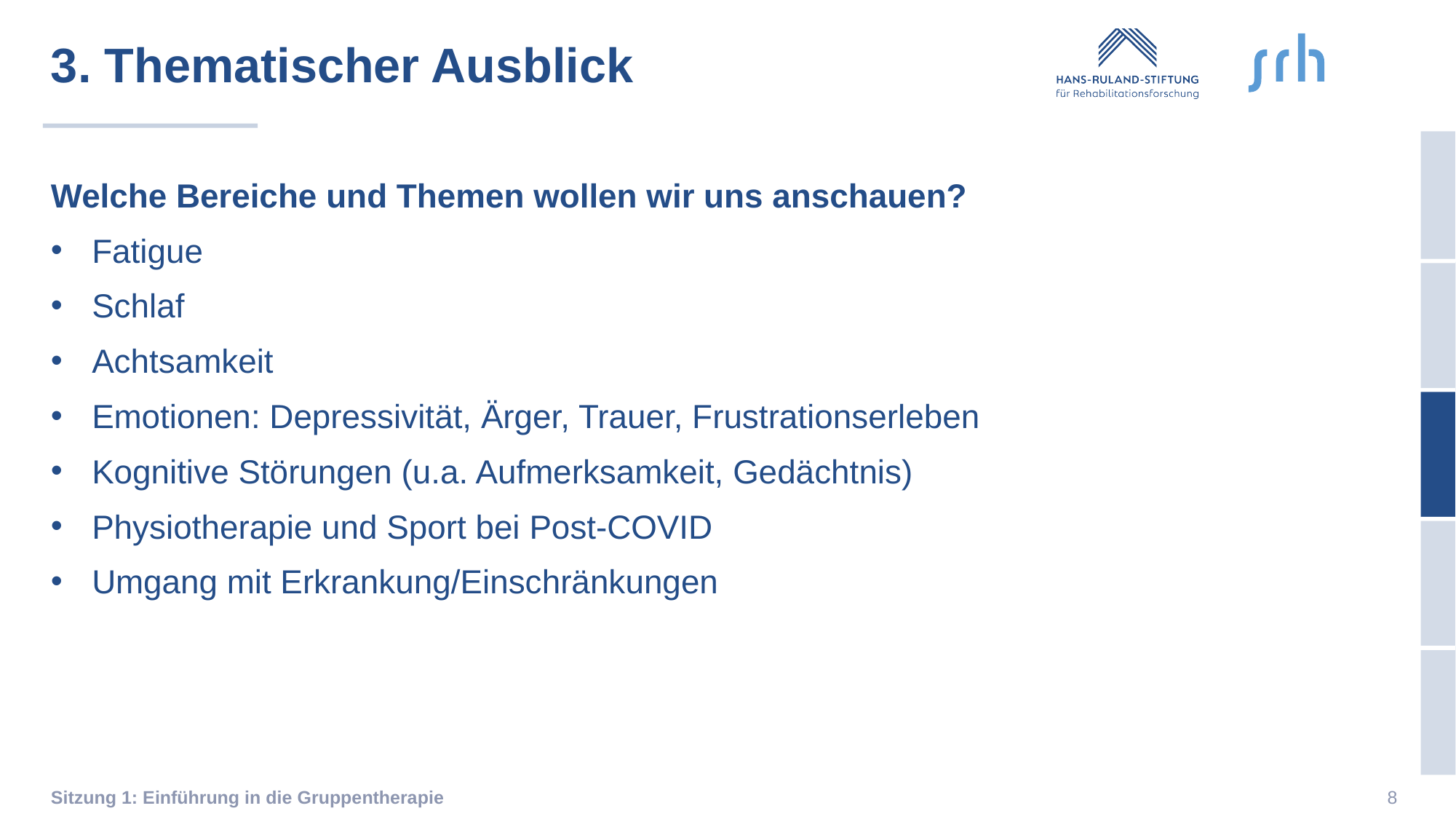

# 3. Thematischer Ausblick
Welche Bereiche und Themen wollen wir uns anschauen?
Fatigue
Schlaf
Achtsamkeit
Emotionen: Depressivität, Ärger, Trauer, Frustrationserleben
Kognitive Störungen (u.a. Aufmerksamkeit, Gedächtnis)
Physiotherapie und Sport bei Post-COVID
Umgang mit Erkrankung/Einschränkungen

Sitzung 1: Einführung in die Gruppentherapie
8